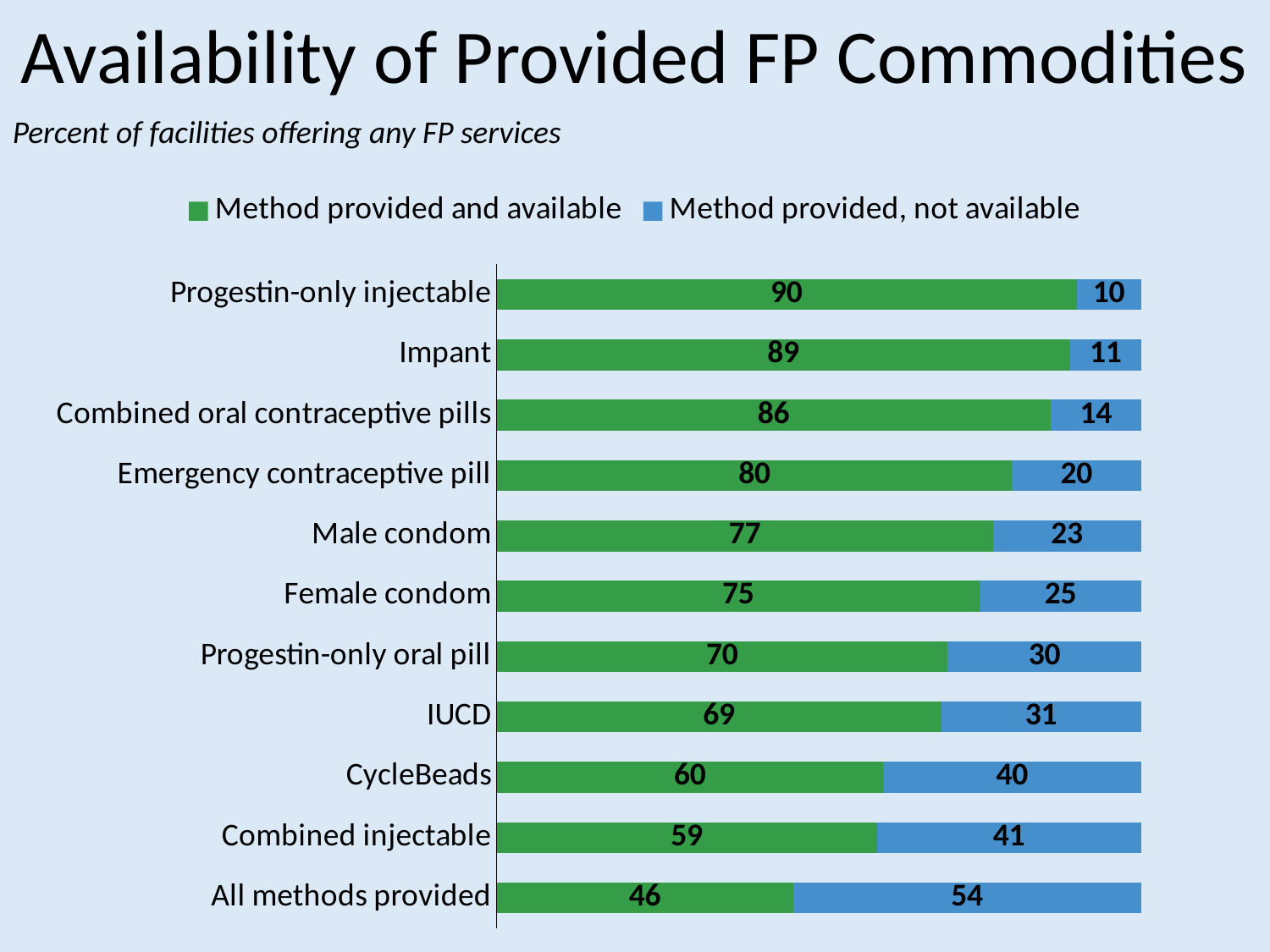

# Availability of Provided FP Commodities
Percent of facilities offering any FP services

### Chart

| Category | Method provided and available | Method provided, not available |
|---|---|---|
| All methods provided | 46.0 | 54.0 |
| Combined injectable | 59.0 | 41.0 |
| CycleBeads | 60.0 | 40.0 |
| IUCD | 69.0 | 31.0 |
| Progestin-only oral pill | 70.0 | 30.0 |
| Female condom | 75.0 | 25.0 |
| Male condom | 77.0 | 23.0 |
| Emergency contraceptive pill | 80.0 | 20.0 |
| Combined oral contraceptive pills | 86.0 | 14.0 |
| Impant | 89.0 | 11.0 |
| Progestin-only injectable | 90.0 | 10.0 |